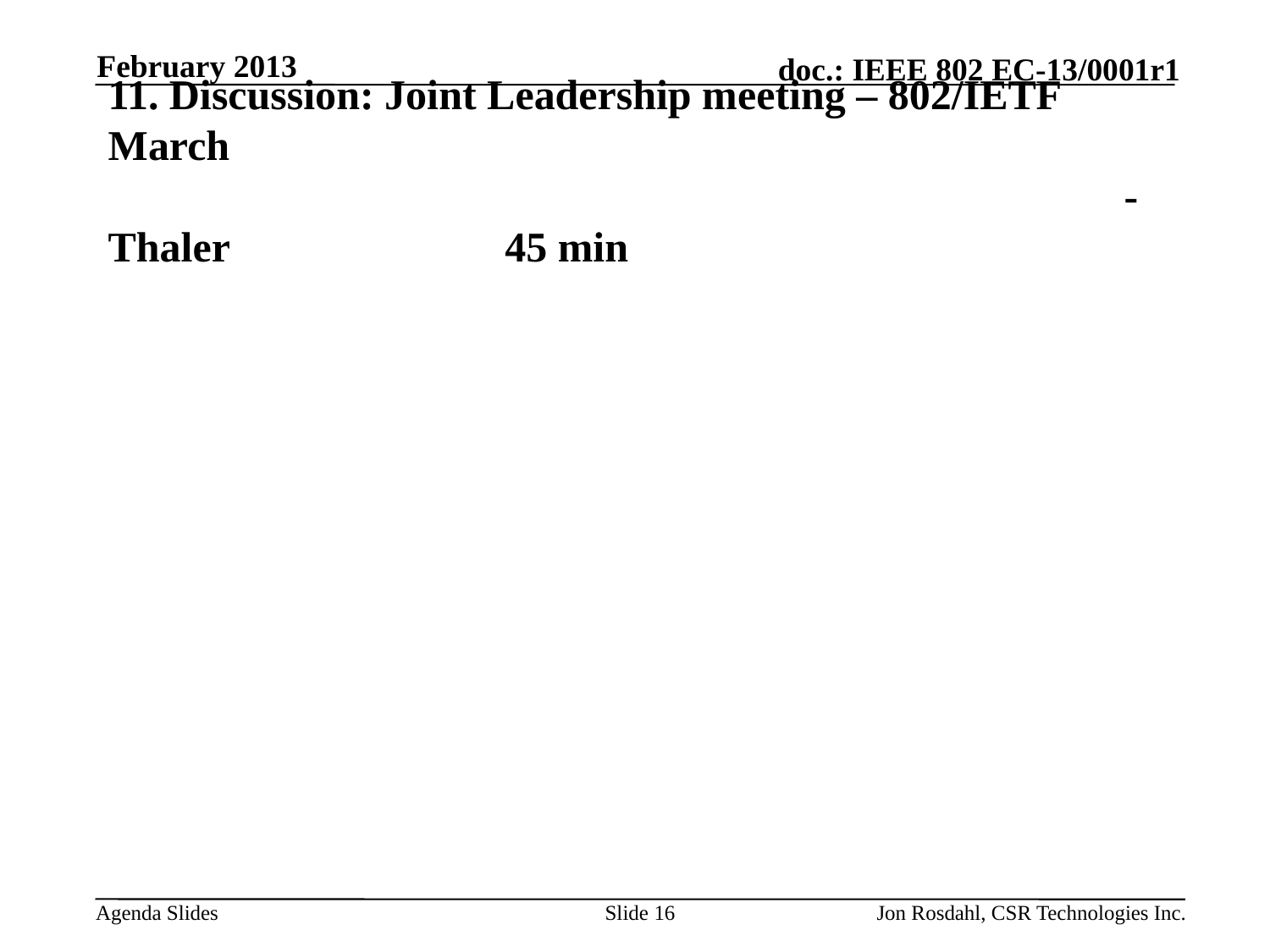

February 2013
# 11. Discussion: Joint Leadership meeting – 802/IETF March - Thaler                          45 min

Slide 16
Jon Rosdahl, CSR Technologies Inc.